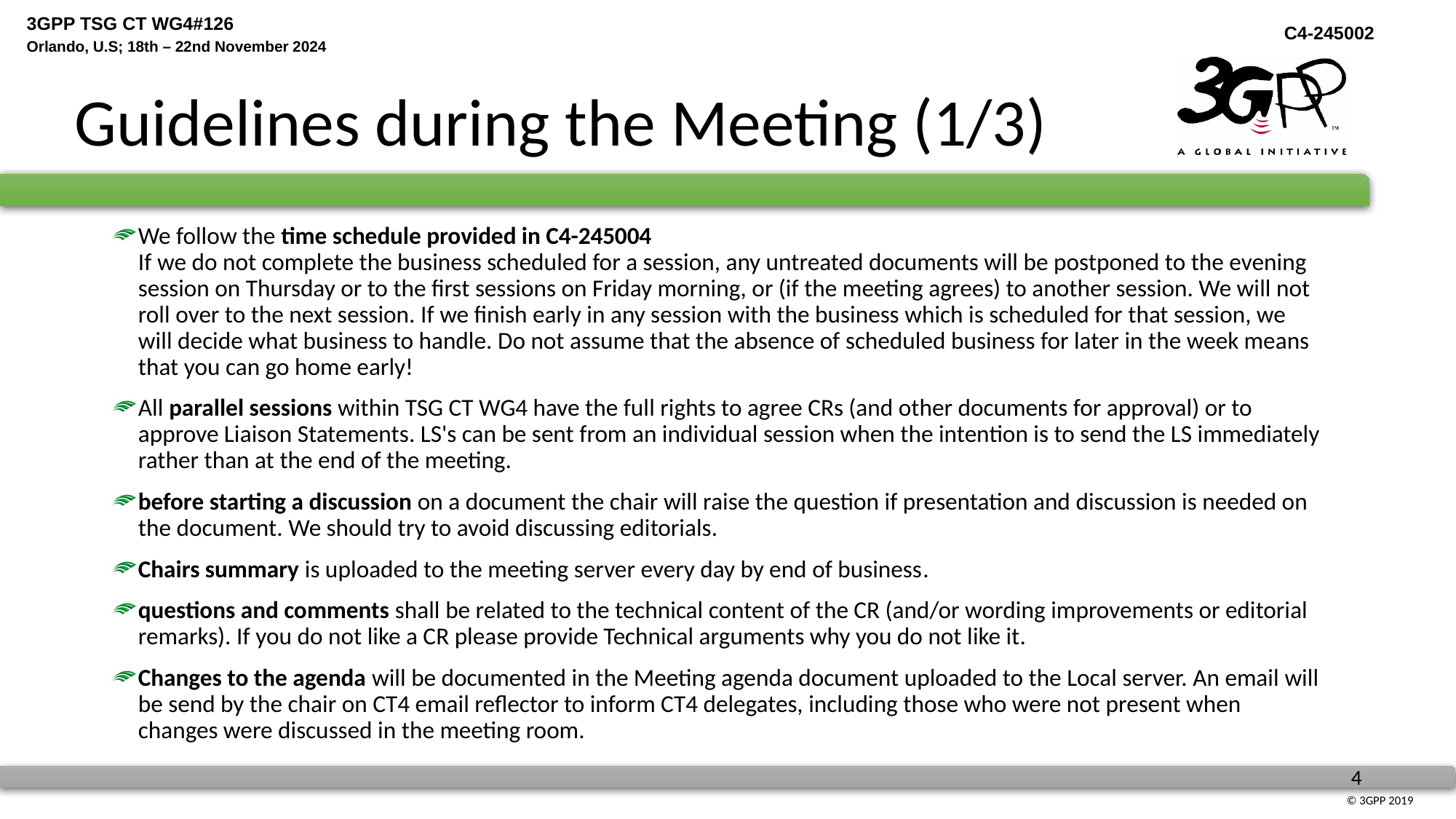

# Guidelines during the Meeting (1/3)
We follow the time schedule provided in C4-245004
If we do not complete the business scheduled for a session, any untreated documents will be postponed to the evening session on Thursday or to the first sessions on Friday morning, or (if the meeting agrees) to another session. We will not roll over to the next session. If we finish early in any session with the business which is scheduled for that session, we will decide what business to handle. Do not assume that the absence of scheduled business for later in the week means that you can go home early!
All parallel sessions within TSG CT WG4 have the full rights to agree CRs (and other documents for approval) or to approve Liaison Statements. LS's can be sent from an individual session when the intention is to send the LS immediately rather than at the end of the meeting.
before starting a discussion on a document the chair will raise the question if presentation and discussion is needed on the document. We should try to avoid discussing editorials.
Chairs summary is uploaded to the meeting server every day by end of business.
questions and comments shall be related to the technical content of the CR (and/or wording improvements or editorial remarks). If you do not like a CR please provide Technical arguments why you do not like it.
Changes to the agenda will be documented in the Meeting agenda document uploaded to the Local server. An email will be send by the chair on CT4 email reflector to inform CT4 delegates, including those who were not present when changes were discussed in the meeting room.